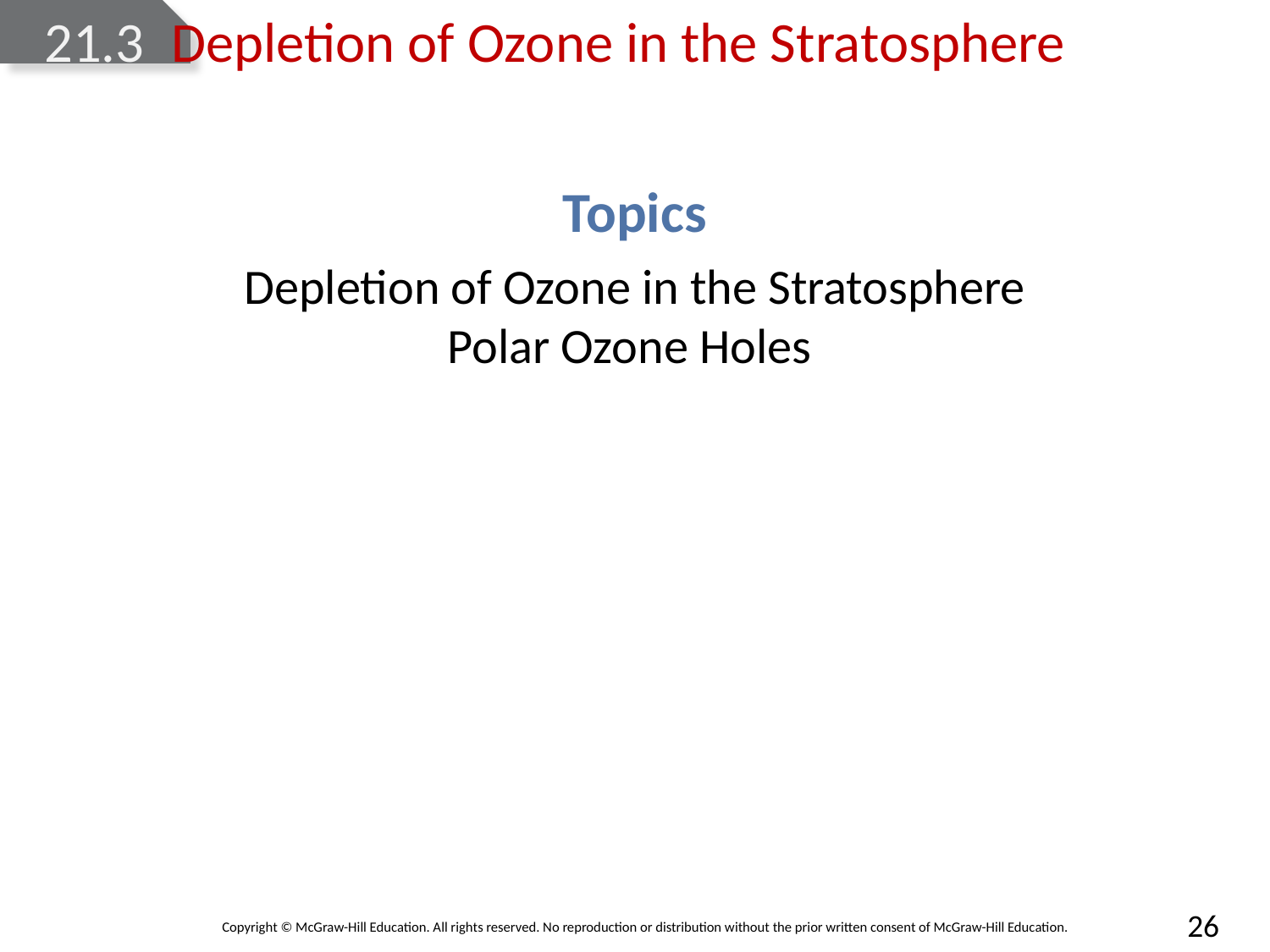

# 21.3	Depletion of Ozone in the Stratosphere
Topics
Depletion of Ozone in the Stratosphere
Polar Ozone Holes